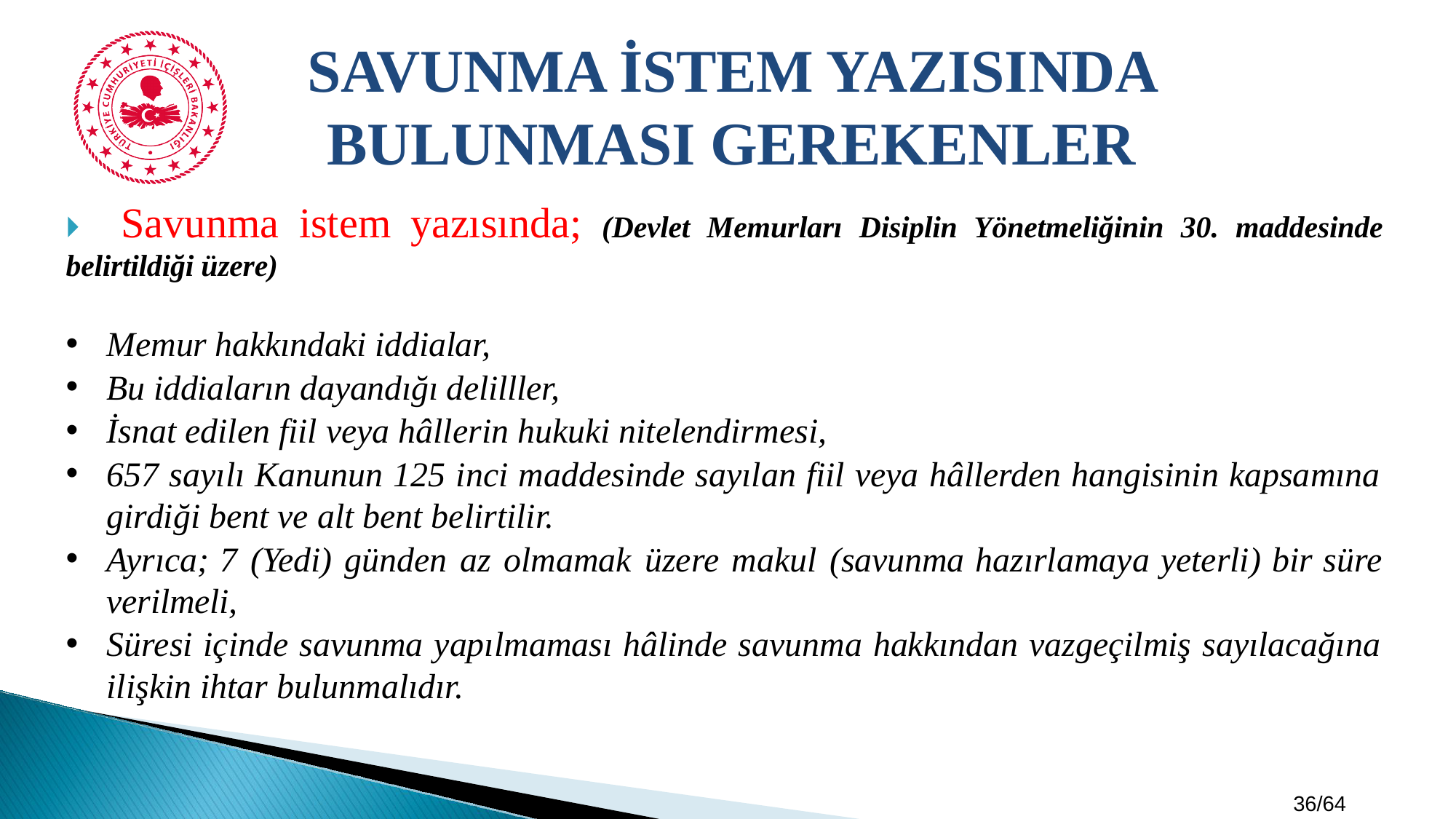

SAVUNMA İSTEM YAZISINDA BULUNMASI GEREKENLER
🞂​	Savunma istem yazısında; (Devlet Memurları Disiplin Yönetmeliğinin 30. maddesinde belirtildiği üzere)

Memur hakkındaki iddialar,
Bu iddiaların dayandığı delilller,
İsnat edilen fiil veya hâllerin hukuki nitelendirmesi,
657 sayılı Kanunun 125 inci maddesinde sayılan fiil veya hâllerden hangisinin kapsamına girdiği bent ve alt bent belirtilir.
Ayrıca; 7 (Yedi) günden az olmamak üzere makul (savunma hazırlamaya yeterli) bir süre verilmeli,
Süresi içinde savunma yapılmaması hâlinde savunma hakkından vazgeçilmiş sayılacağına ilişkin ihtar bulunmalıdır.